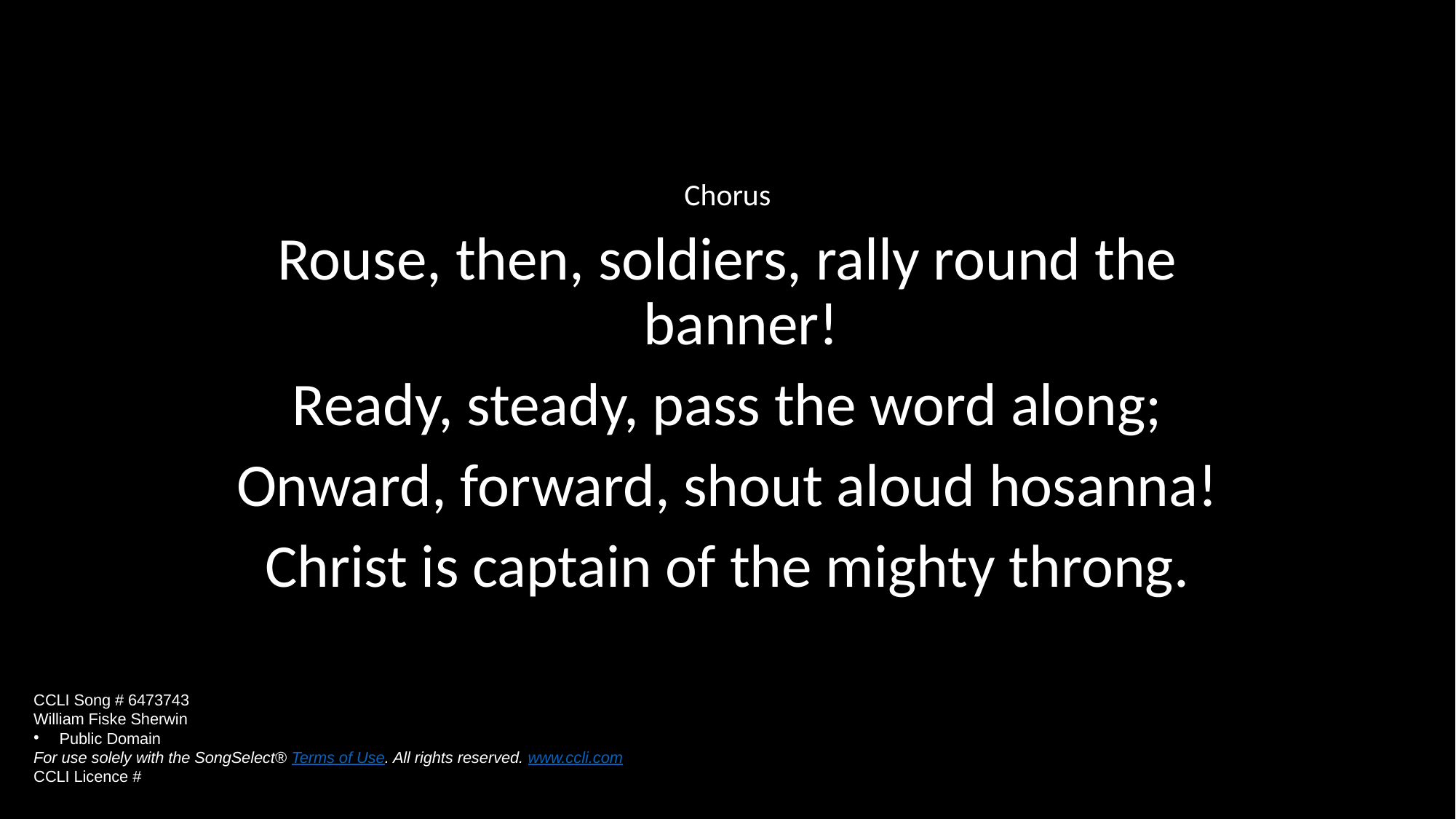

Chorus
Rouse, then, soldiers, rally round the banner!
Ready, steady, pass the word along;
Onward, forward, shout aloud hosanna!
Christ is captain of the mighty throng.
CCLI Song # 6473743
William Fiske Sherwin
Public Domain
For use solely with the SongSelect® Terms of Use. All rights reserved. www.ccli.com
CCLI Licence #